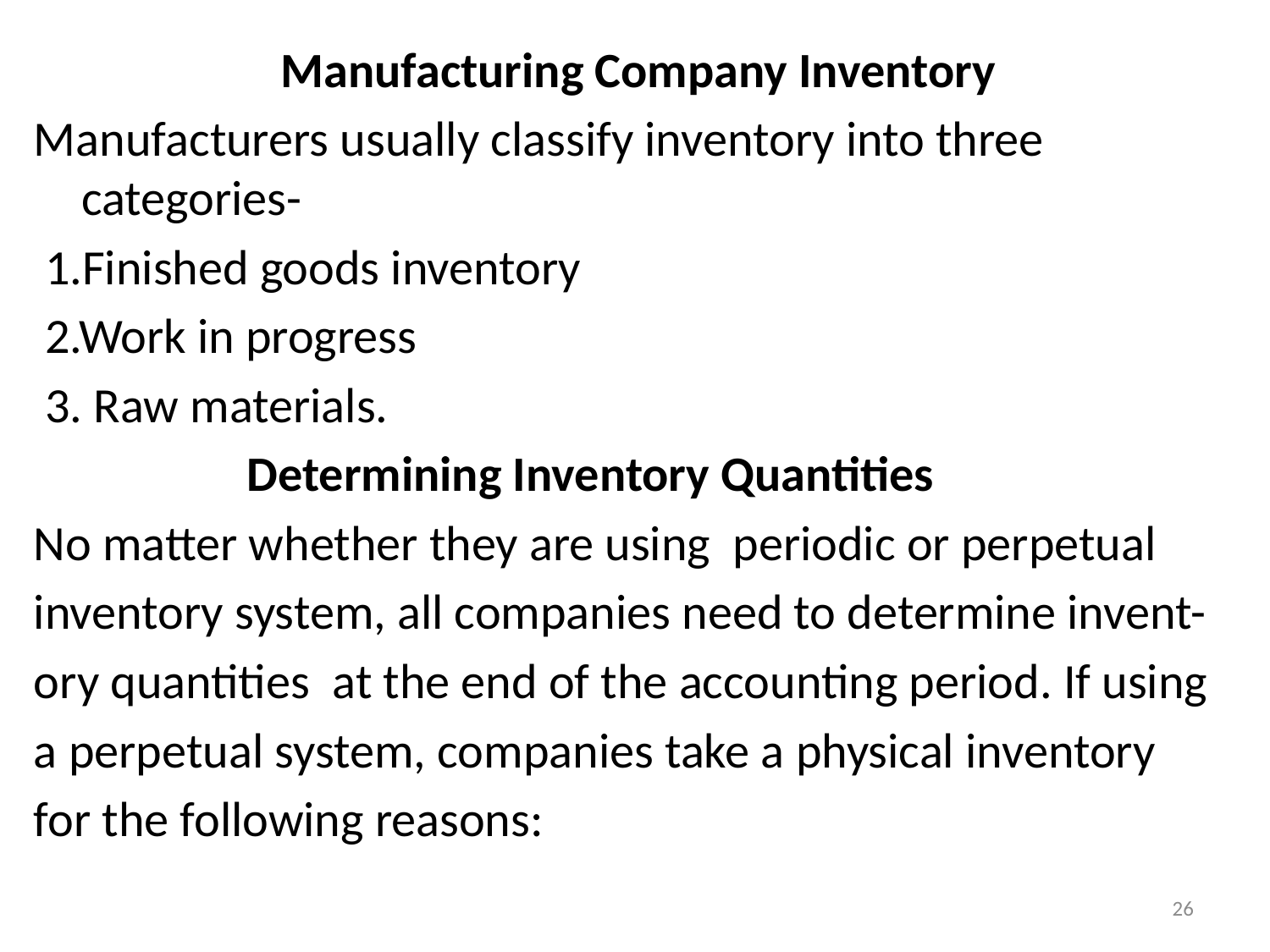

Manufacturing Company Inventory
Manufacturers usually classify inventory into three categories-
 1.Finished goods inventory
 2.Work in progress
 3. Raw materials.
                   Determining Inventory Quantities
No matter whether they are using  periodic or perpetual
inventory system, all companies need to determine invent-
ory quantities  at the end of the accounting period. If using
a perpetual system, companies take a physical inventory
for the following reasons:
26